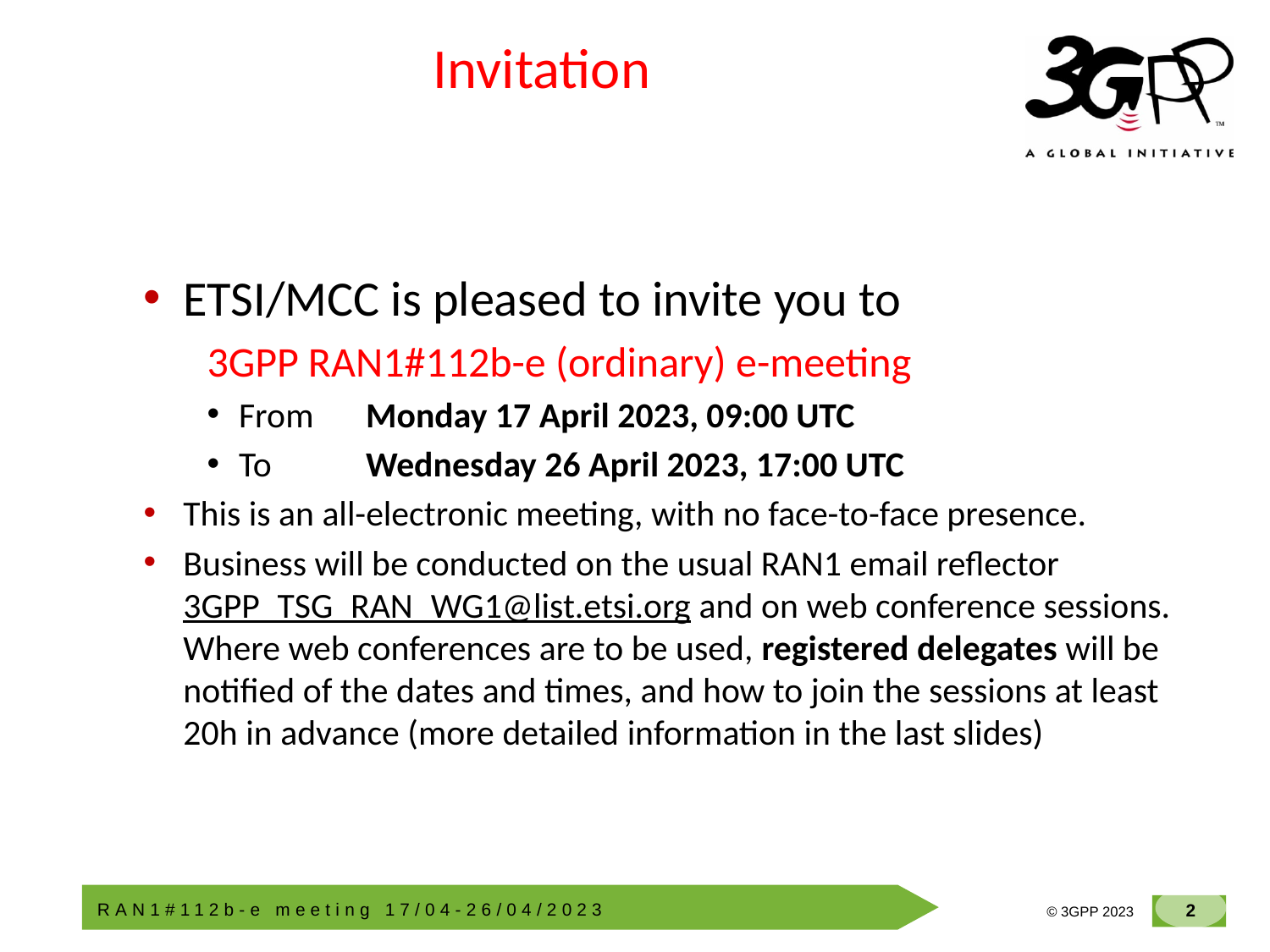

# Invitation
ETSI/MCC is pleased to invite you to
3GPP RAN1#112b-e (ordinary) e-meeting
From 	Monday 17 April 2023, 09:00 UTC
To 	Wednesday 26 April 2023, 17:00 UTC
This is an all-electronic meeting, with no face-to-face presence.
Business will be conducted on the usual RAN1 email reflector 3GPP_TSG_RAN_WG1@list.etsi.org and on web conference sessions. Where web conferences are to be used, registered delegates will be notified of the dates and times, and how to join the sessions at least 20h in advance (more detailed information in the last slides)